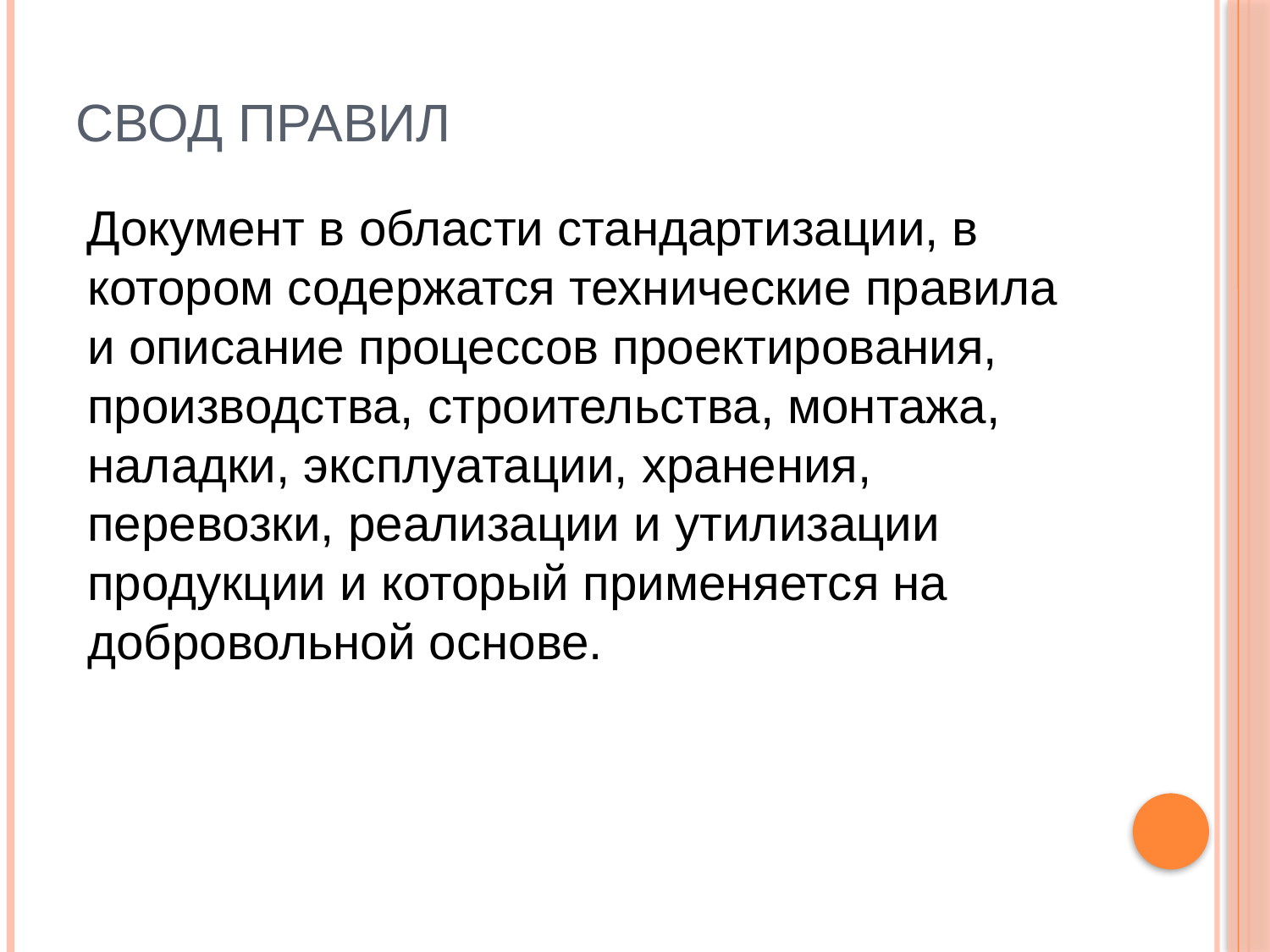

# Свод правил
Документ в области стандартизации, в котором содержатся технические правила и описание процессов проектирования, производства, строительства, монтажа, наладки, эксплуатации, хранения, перевозки, реализации и утилизации продукции и который применяется на добровольной основе.